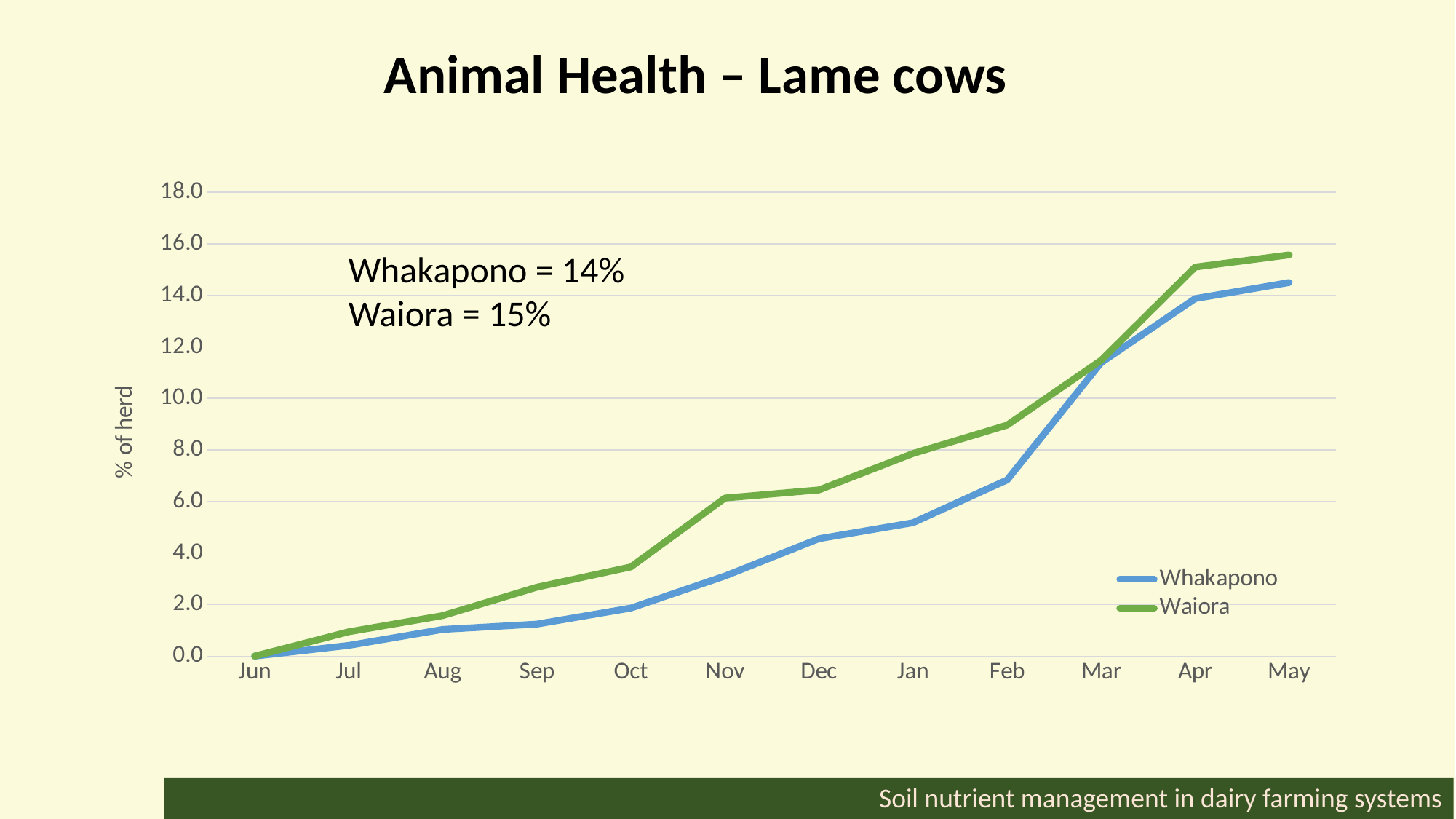

Animal Health – Lame cows

### Chart

| Category |  |  |
|---|---|---|
| Jun | 0.0 | 0.0 |
| Jul | 0.4140786749482402 | 0.9433962264150944 |
| Aug | 1.0351966873706004 | 1.5723270440251573 |
| Sep | 1.2422360248447206 | 2.6729559748427674 |
| Oct | 1.8633540372670807 | 3.459119496855346 |
| Nov | 3.1055900621118013 | 6.132075471698114 |
| Dec | 4.554865424430642 | 6.446540880503146 |
| Jan | 5.175983436853002 | 7.8616352201257875 |
| Feb | 6.832298136645963 | 8.962264150943398 |
| Mar | 11.387163561076605 | 11.477987421383649 |
| Apr | 13.871635610766045 | 15.09433962264151 |
| May | 14.492753623188406 | 15.566037735849056 |
Whakapono = 14%
Waiora = 15%
# Soil nutrient management in dairy farming systems